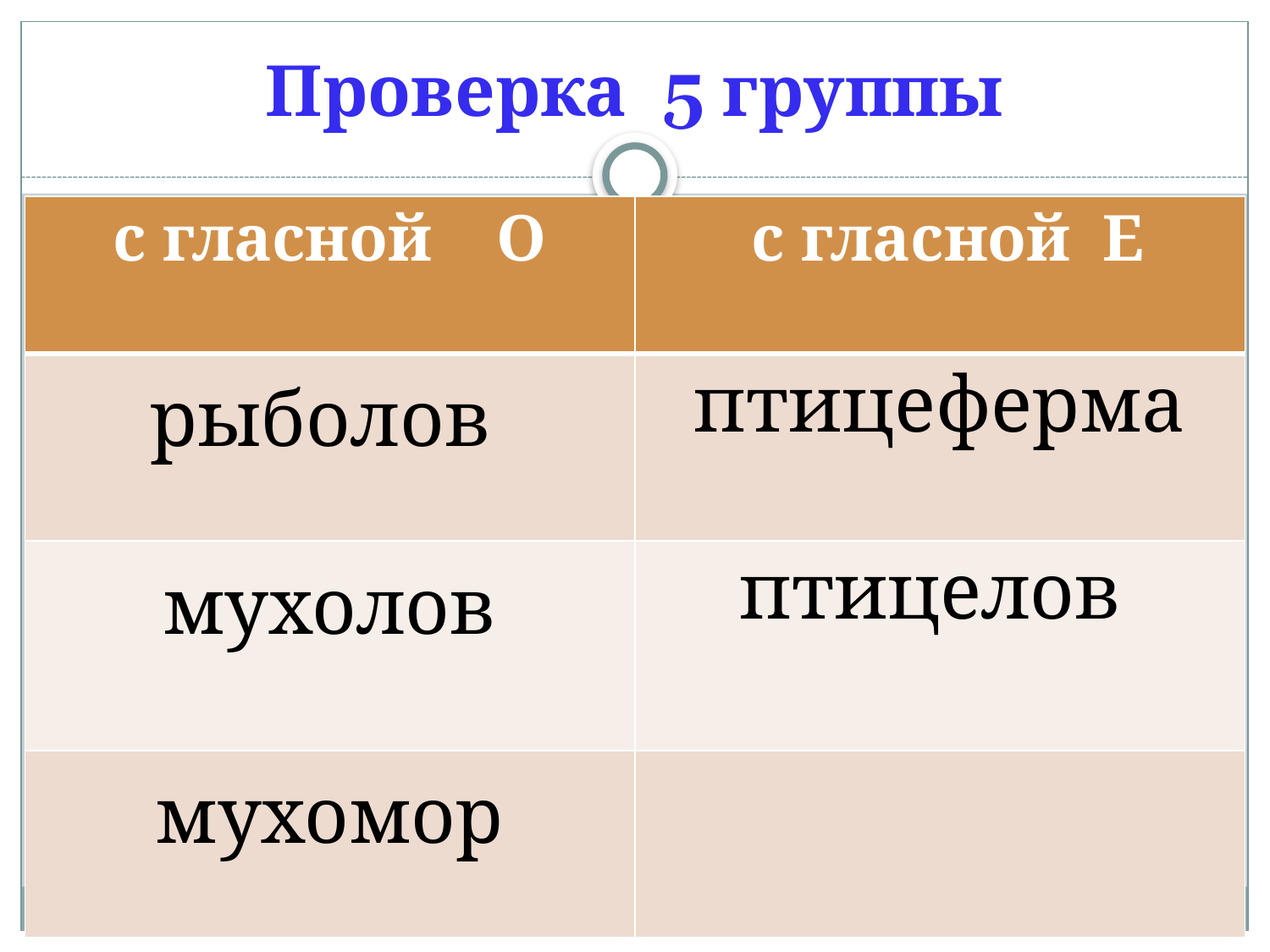

# Проверка  5 группы
| с гласной О | с гласной Е |
| --- | --- |
| рыболов | птицеферма |
| мухолов | птицелов |
| мухомор |  |